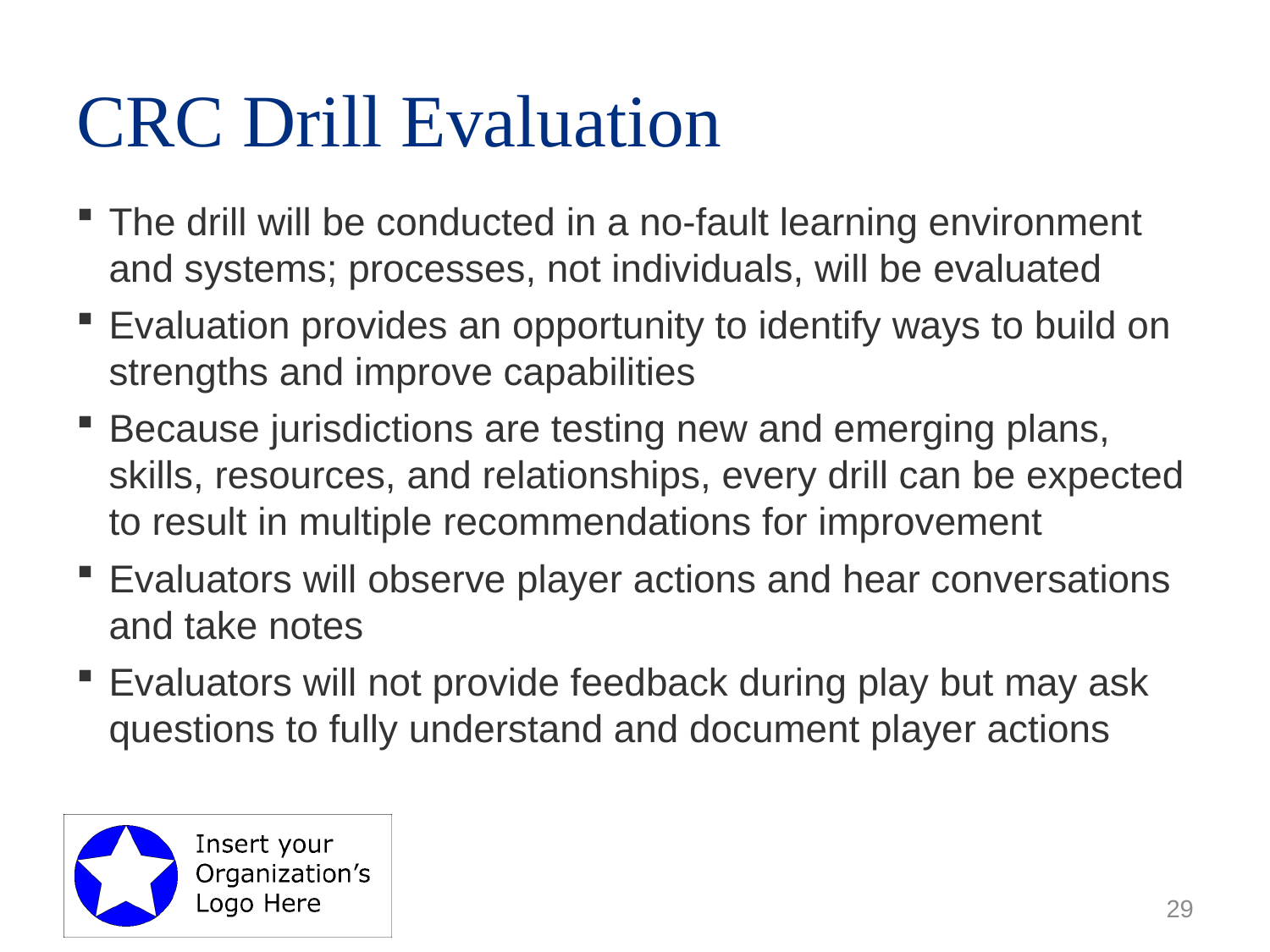

# CRC Drill Evaluation
The drill will be conducted in a no-fault learning environment and systems; processes, not individuals, will be evaluated
Evaluation provides an opportunity to identify ways to build on strengths and improve capabilities
Because jurisdictions are testing new and emerging plans, skills, resources, and relationships, every drill can be expected to result in multiple recommendations for improvement
Evaluators will observe player actions and hear conversations and take notes
Evaluators will not provide feedback during play but may ask questions to fully understand and document player actions

29